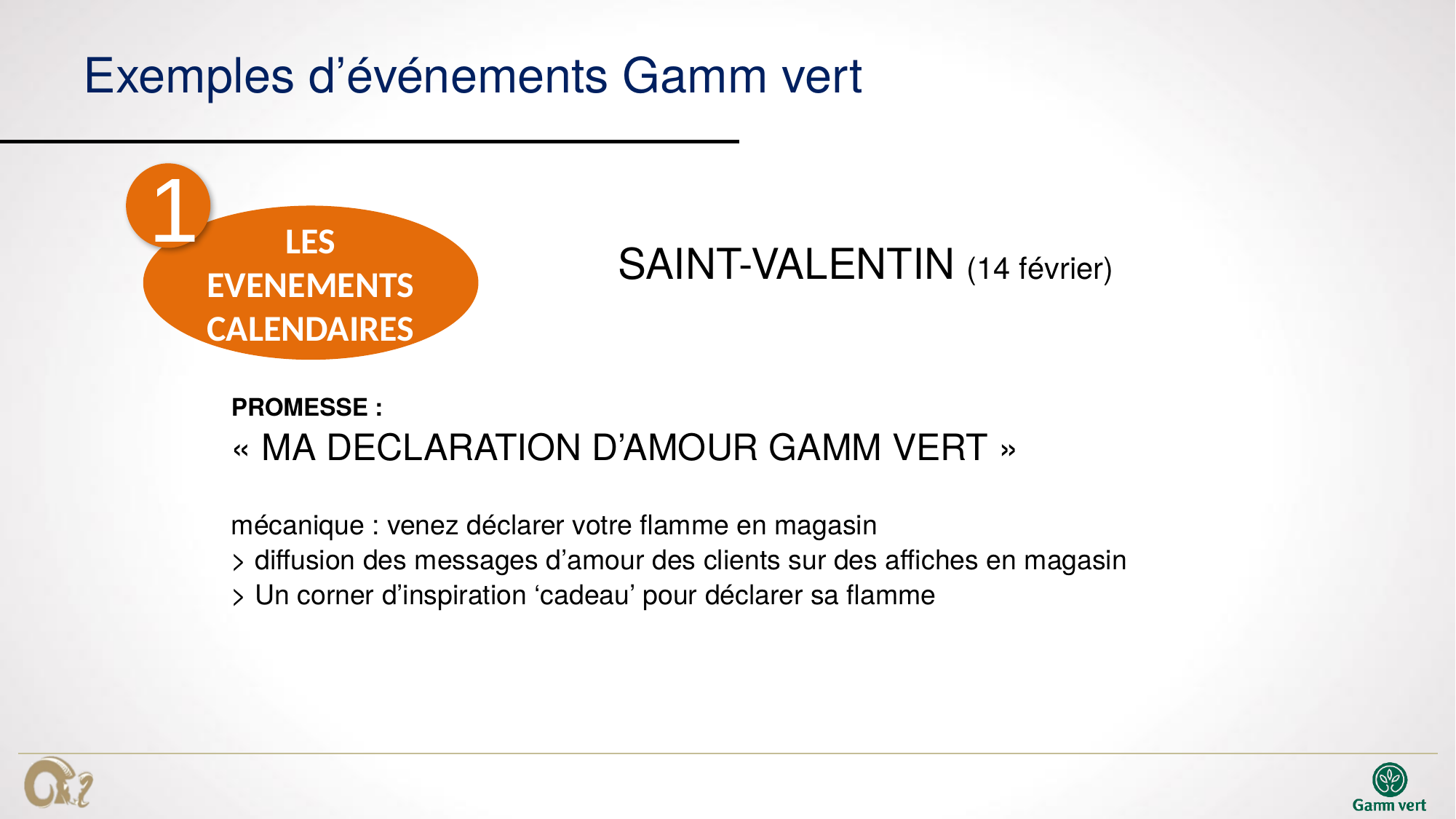

# Exemples d’événements Gamm vert
1
LES EVENEMENTS CALENDAIRES
SAINT-VALENTIN (14 février)
PROMESSE :
« MA DECLARATION D’AMOUR GAMM VERT »

mécanique : venez déclarer votre flamme en magasin
> diffusion des messages d’amour des clients sur des affiches en magasin
> Un corner d’inspiration ‘cadeau’ pour déclarer sa flamme